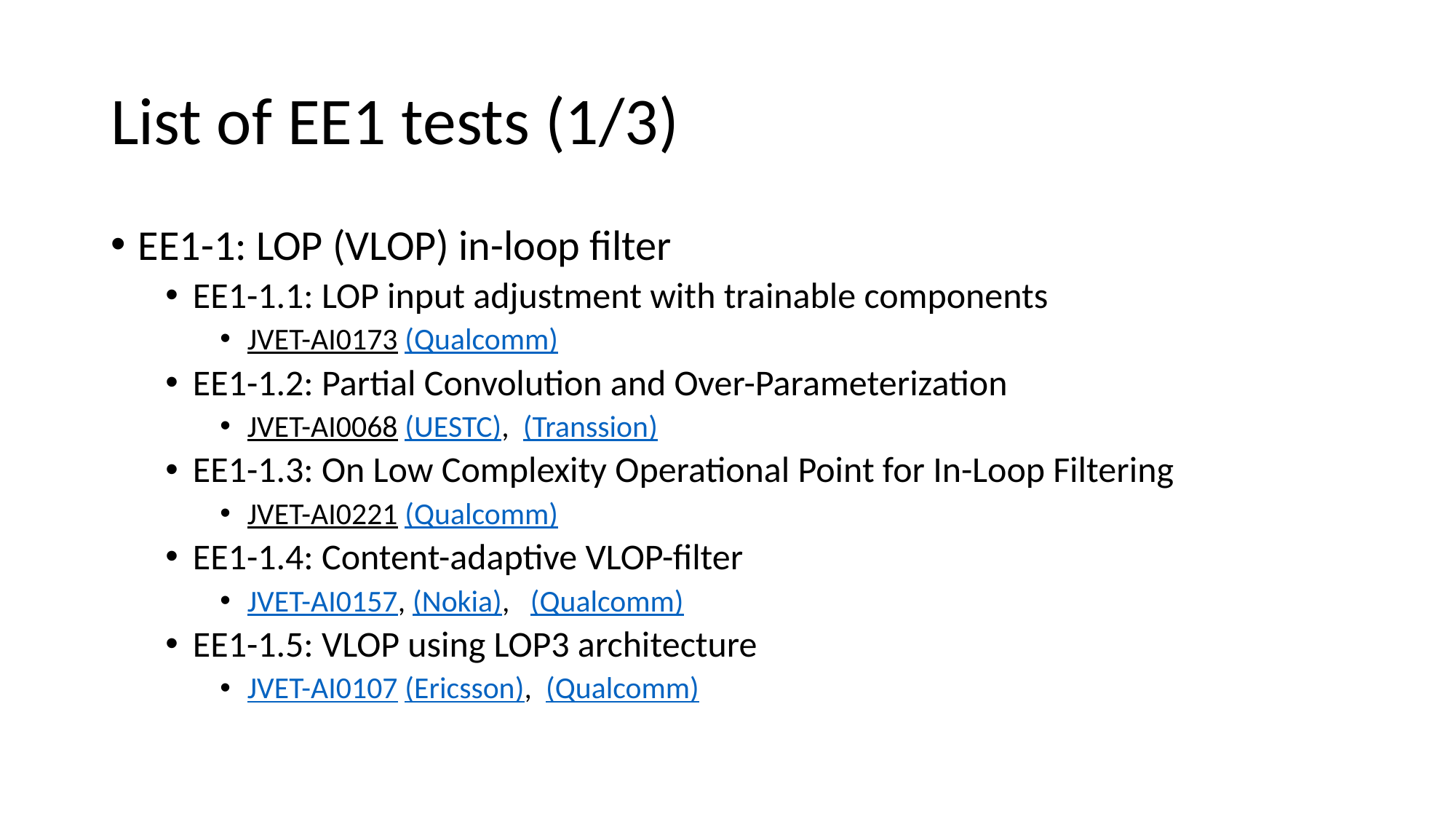

# List of EE1 tests (1/3)
EE1-1: LOP (VLOP) in-loop filter
EE1-1.1: LOP input adjustment with trainable components
JVET-AI0173 (Qualcomm)
EE1-1.2: Partial Convolution and Over-Parameterization
JVET-AI0068 (UESTC),  (Transsion)
EE1-1.3: On Low Complexity Operational Point for In-Loop Filtering
JVET-AI0221 (Qualcomm)
EE1-1.4: Content-adaptive VLOP-filter
JVET-AI0157, (Nokia),   (Qualcomm)
EE1-1.5: VLOP using LOP3 architecture
JVET-AI0107 (Ericsson),  (Qualcomm)